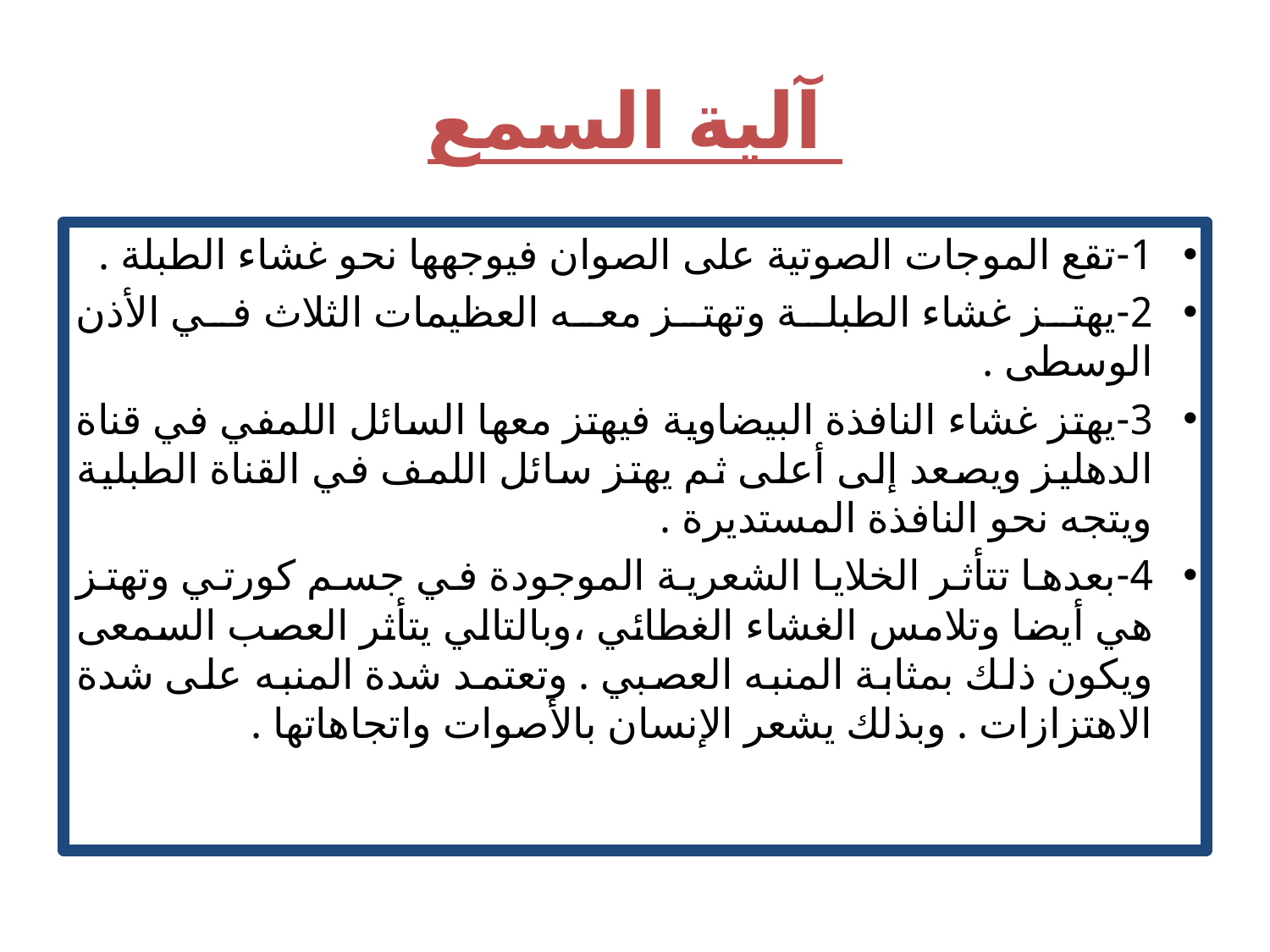

# آلية السمع
1-تقع الموجات الصوتية على الصوان فيوجهها نحو غشاء الطبلة .
2-يهتز غشاء الطبلة وتهتز معه العظيمات الثلاث في الأذن الوسطى .
3-يهتز غشاء النافذة البيضاوية فيهتز معها السائل اللمفي في قناة الدهليز ويصعد إلى أعلى ثم يهتز سائل اللمف في القناة الطبلية ويتجه نحو النافذة المستديرة .
4-بعدها تتأثر الخلايا الشعرية الموجودة في جسم كورتي وتهتز هي أيضا وتلامس الغشاء الغطائي ،وبالتالي يتأثر العصب السمعى ويكون ذلك بمثابة المنبه العصبي . وتعتمد شدة المنبه على شدة الاهتزازات . وبذلك يشعر الإنسان بالأصوات واتجاهاتها .